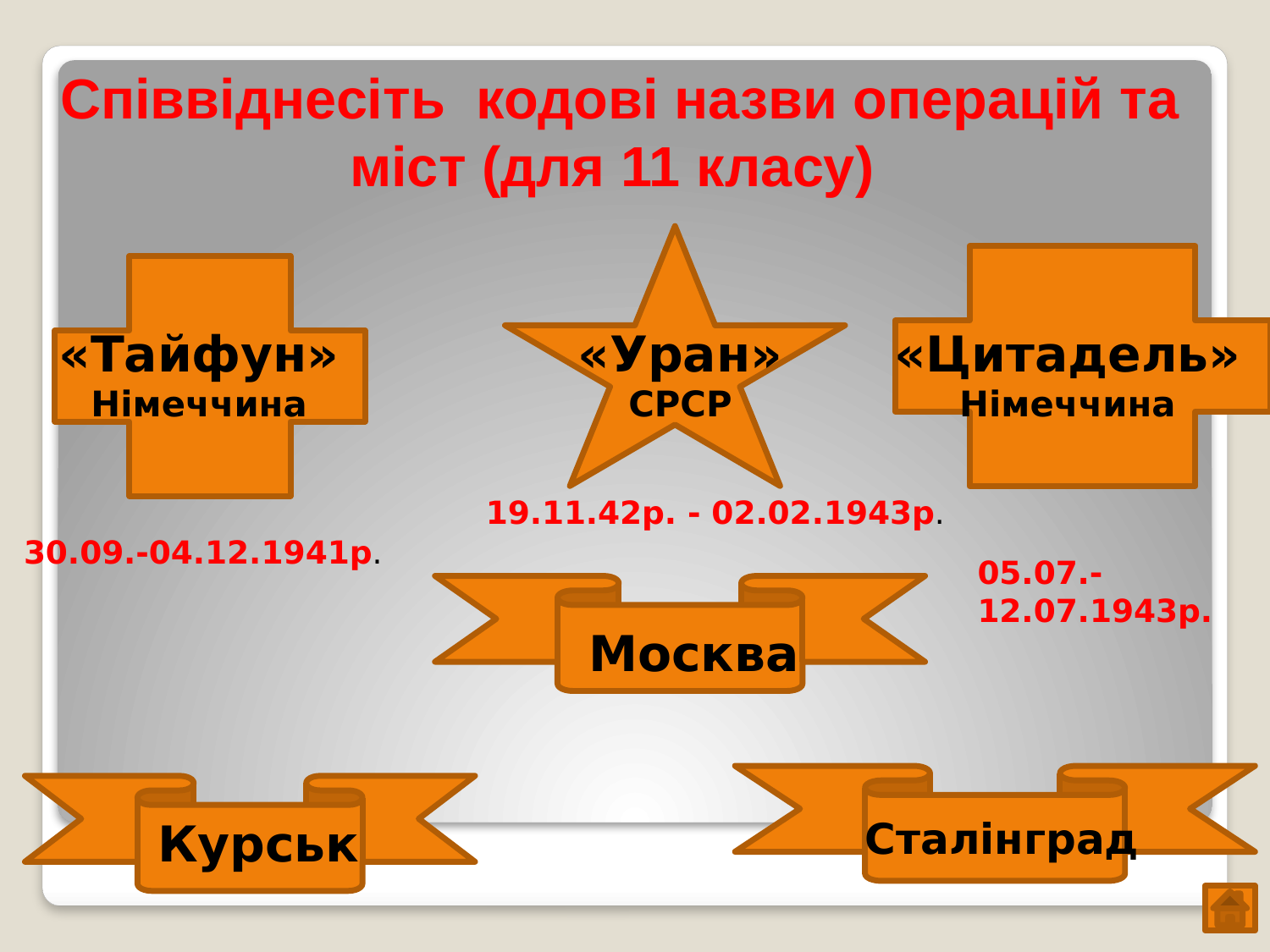

Співвіднесіть  кодові назви операцій та міст (для 11 класу)

«Тайфун»
Німеччина
«Уран»
СРСР
«Цитадель»
Німеччина
19.11.42р. - 02.02.1943р.
30.09.-04.12.1941р.
05.07.-12.07.1943р.

Москва

Курськ
Сталінград